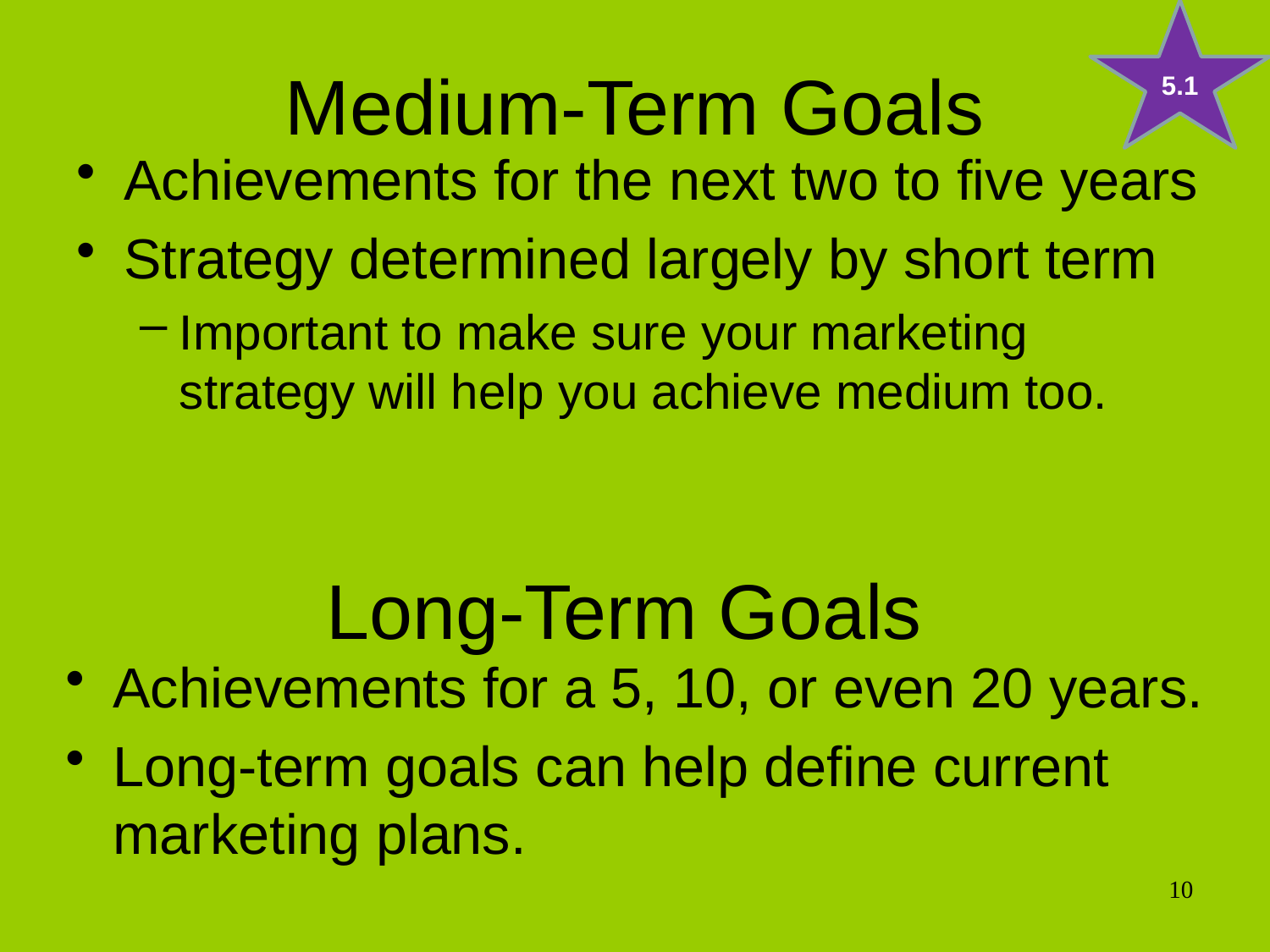

5.1
# Medium-Term Goals
Achievements for the next two to five years
Strategy determined largely by short term
Important to make sure your marketing strategy will help you achieve medium too.
Long-Term Goals
Achievements for a 5, 10, or even 20 years.
Long-term goals can help define current marketing plans.
10